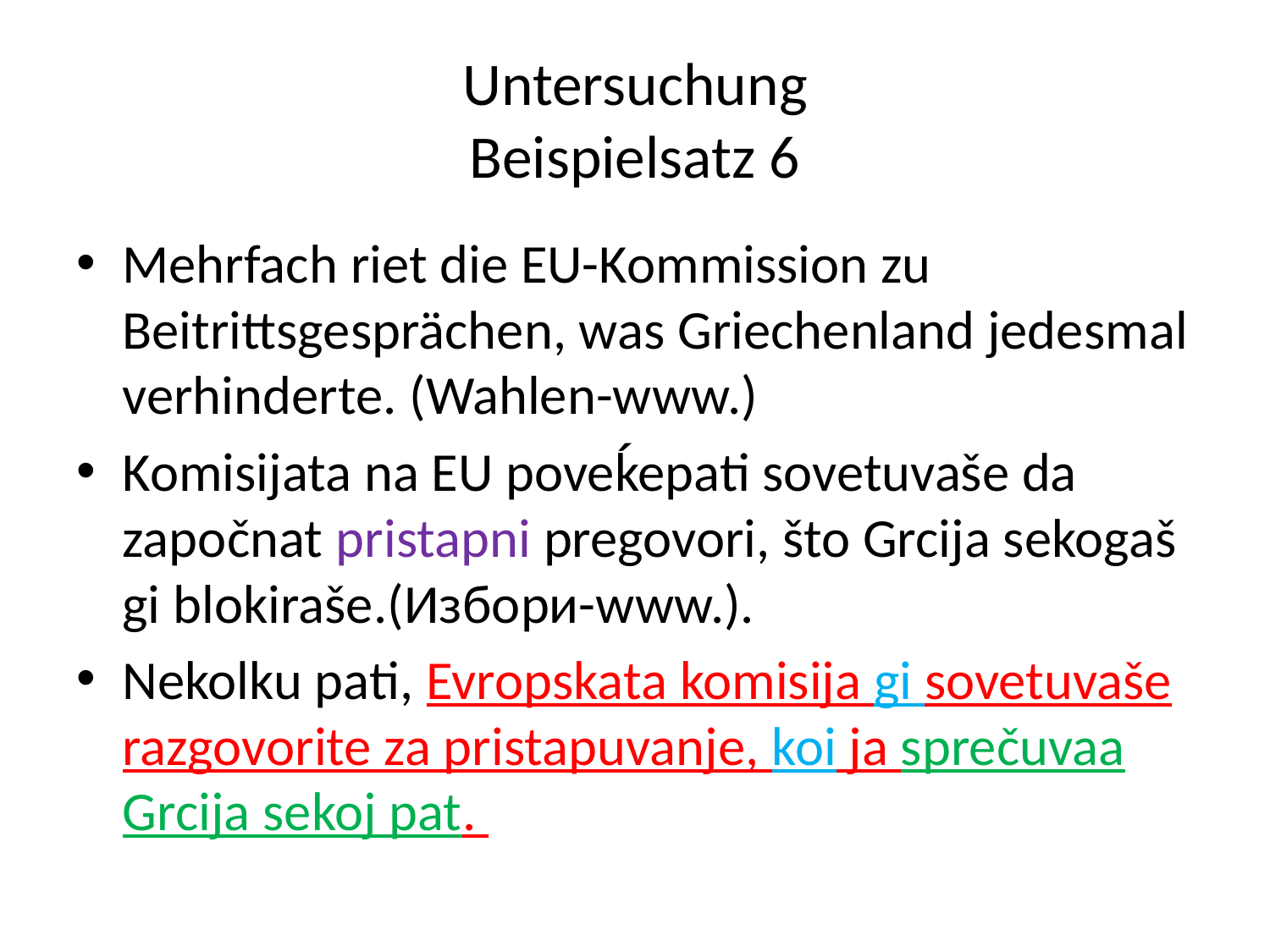

# Untersuchung Beispielsatz 6
Mehrfach riet die EU-Kommission zu Beitrittsgesprächen, was Griechenland jedesmal verhinderte. (Wahlen-www.)
Komisijata na EU poveḱepati sovetuvaše da započnat pristapni pregovori, što Grcija sekogaš gi blokiraše.(Избори-www.).
Nekolku pati, Evropskata komisija gi sovetuvaše razgovorite za pristapuvanje, koi ja sprečuvaa Grcija sekoj pat.